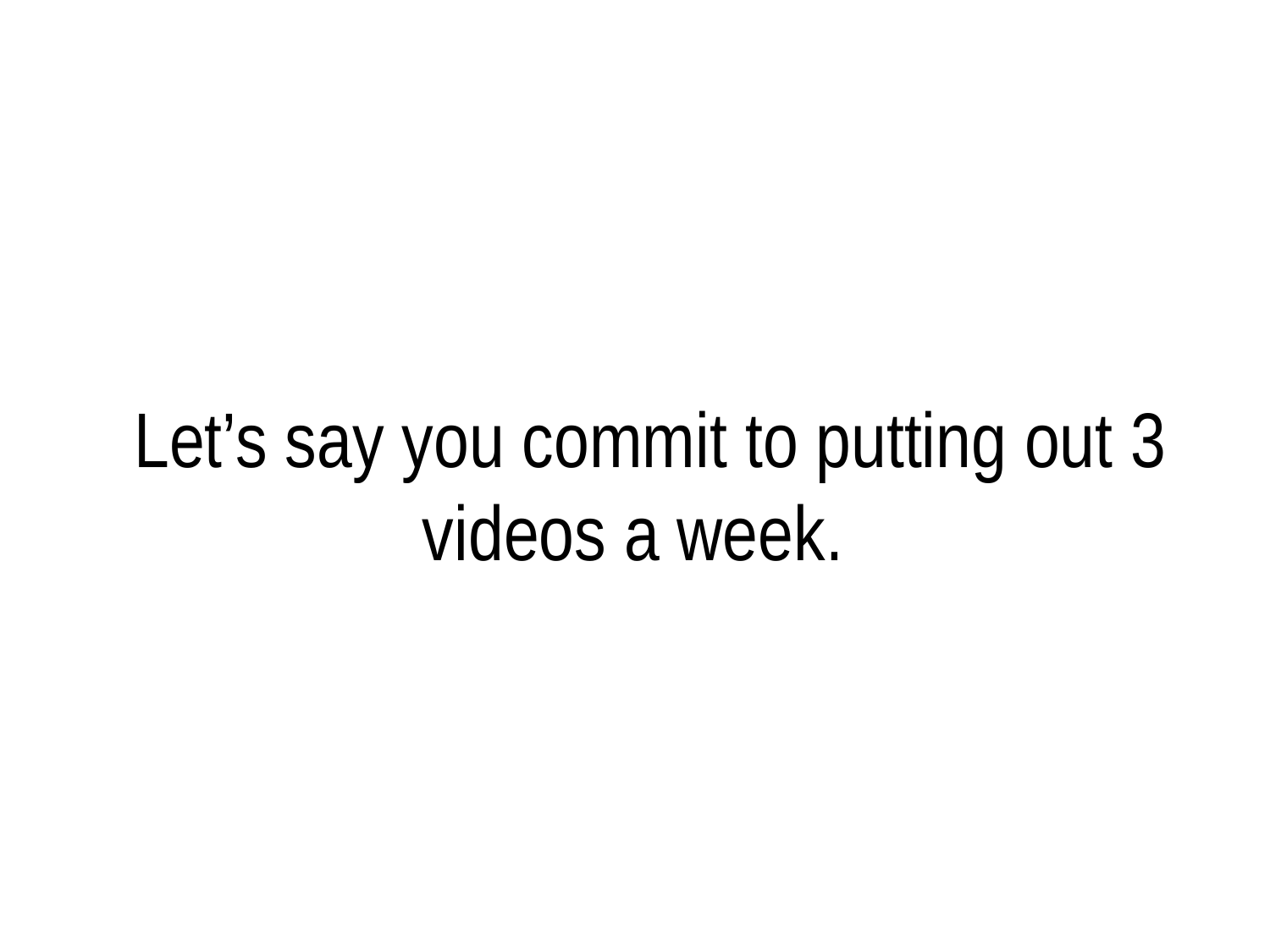

# Let’s say you commit to putting out 3 videos a week.